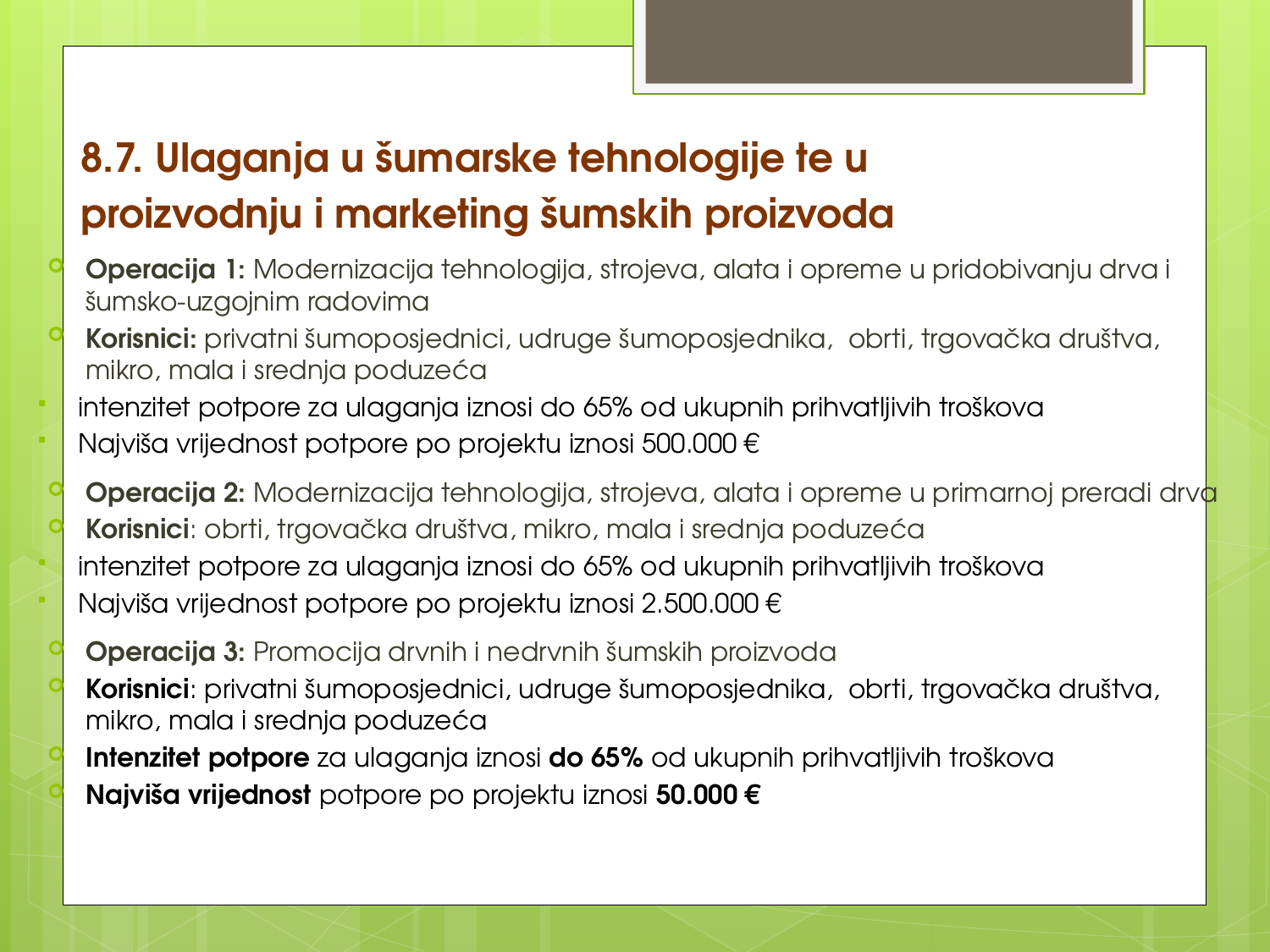

8.7. Ulaganja u šumarske tehnologije te u
   proizvodnju i marketing šumskih proizvoda

Operacija 1: Modernizacija tehnologija, strojeva, alata i opreme u pridobivanju drva i šumsko-uzgojnim radovima
Korisnici: privatni šumoposjednici, udruge šumoposjednika,  obrti, trgovačka društva, mikro, mala i srednja poduzeća
intenzitet potpore za ulaganja iznosi do 65% od ukupnih prihvatljivih troškova
Najviša vrijednost potpore po projektu iznosi 500.000 €

Operacija 2: Modernizacija tehnologija, strojeva, alata i opreme u primarnoj preradi drva
Korisnici: obrti, trgovačka društva, mikro, mala i srednja poduzeća
intenzitet potpore za ulaganja iznosi do 65% od ukupnih prihvatljivih troškova
Najviša vrijednost potpore po projektu iznosi 2.500.000 €

Operacija 3: Promocija drvnih i nedrvnih šumskih proizvoda
Korisnici: privatni šumoposjednici, udruge šumoposjednika,  obrti, trgovačka društva, mikro, mala i srednja poduzeća
Intenzitet potpore za ulaganja iznosi do 65% od ukupnih prihvatljivih troškova
Najviša vrijednost potpore po projektu iznosi 50.000 €